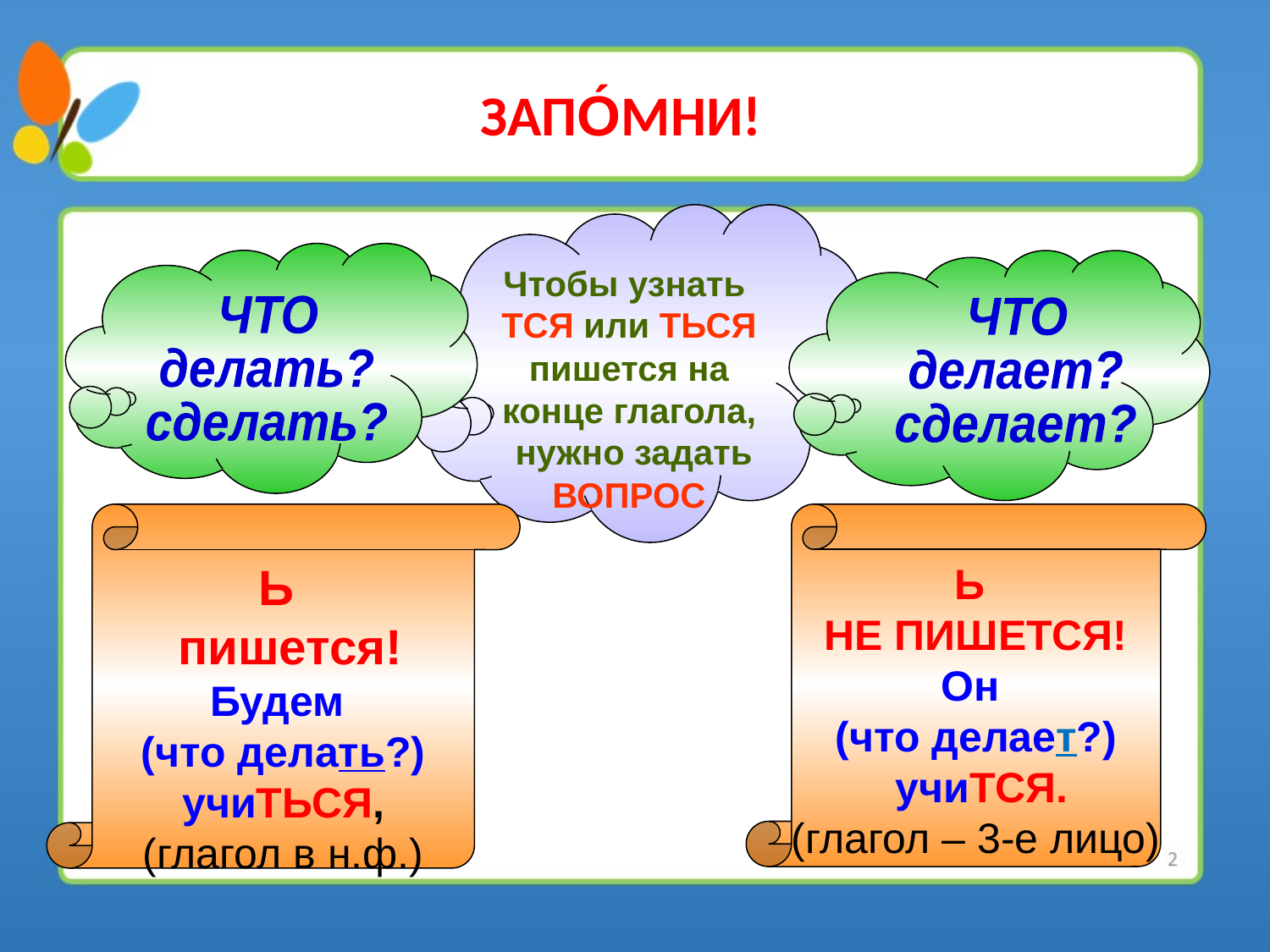

ЗАПО́МНИ!
Чтобы узнать
ТСЯ или ТЬСЯ пишется на конце глагола,
 нужно задать ВОПРОС

ЧТО
делать?
сделать?
ЧТО
делает?
сделает?

Ь
 пишется!
Будем
(что делать?)
учиТЬСЯ,
(глагол в н.ф.)

Ь
НЕ ПИШЕТСЯ!
Он
(что делает?)
 учиТСЯ.
(глагол – 3-е лицо)